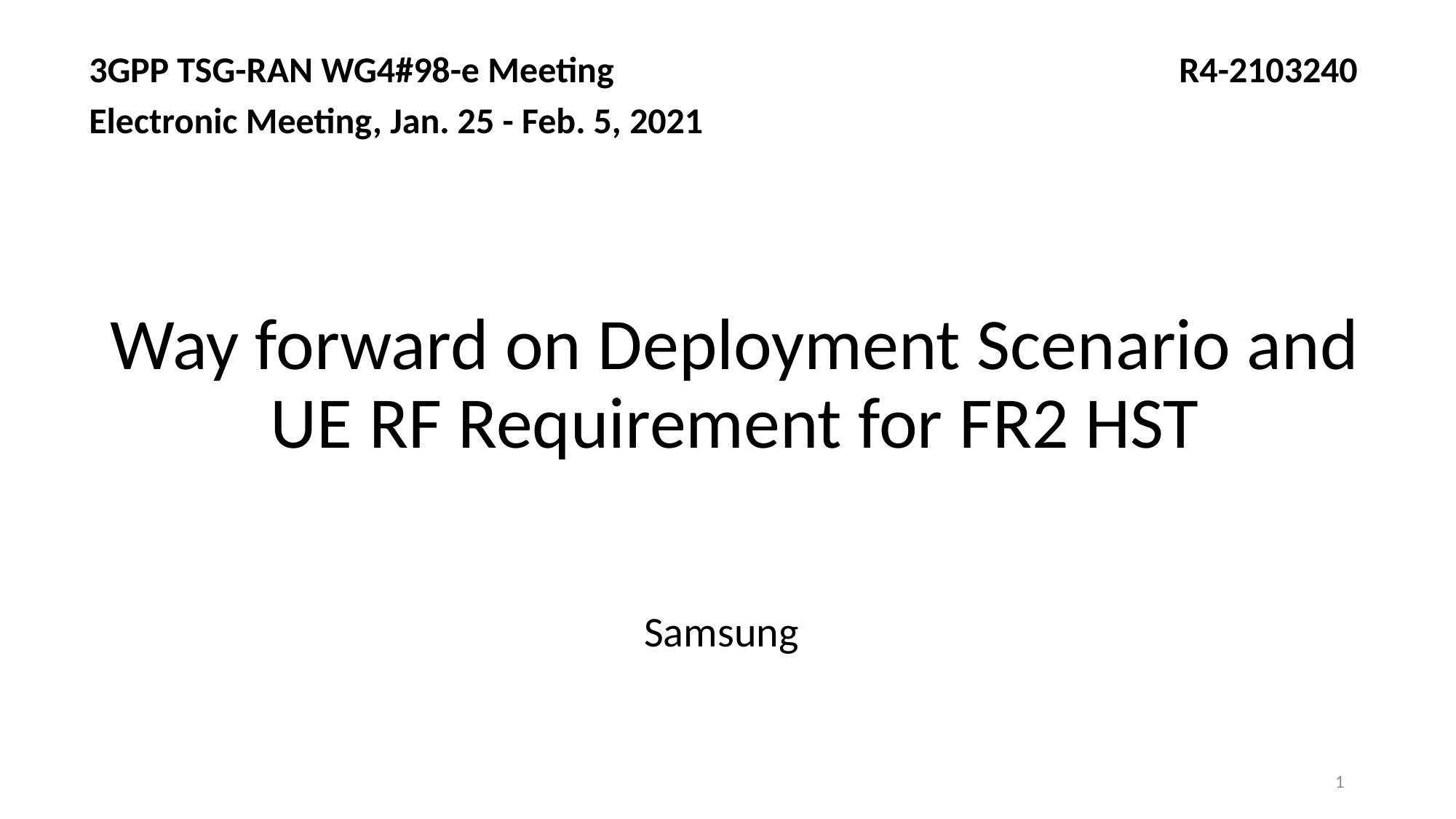

3GPP TSG-RAN WG4#98-e Meeting                                                                     R4-2103240
Electronic Meeting, Jan. 25 - Feb. 5, 2021
# Way forward on Deployment Scenario and UE RF Requirement for FR2 HST
Samsung
1